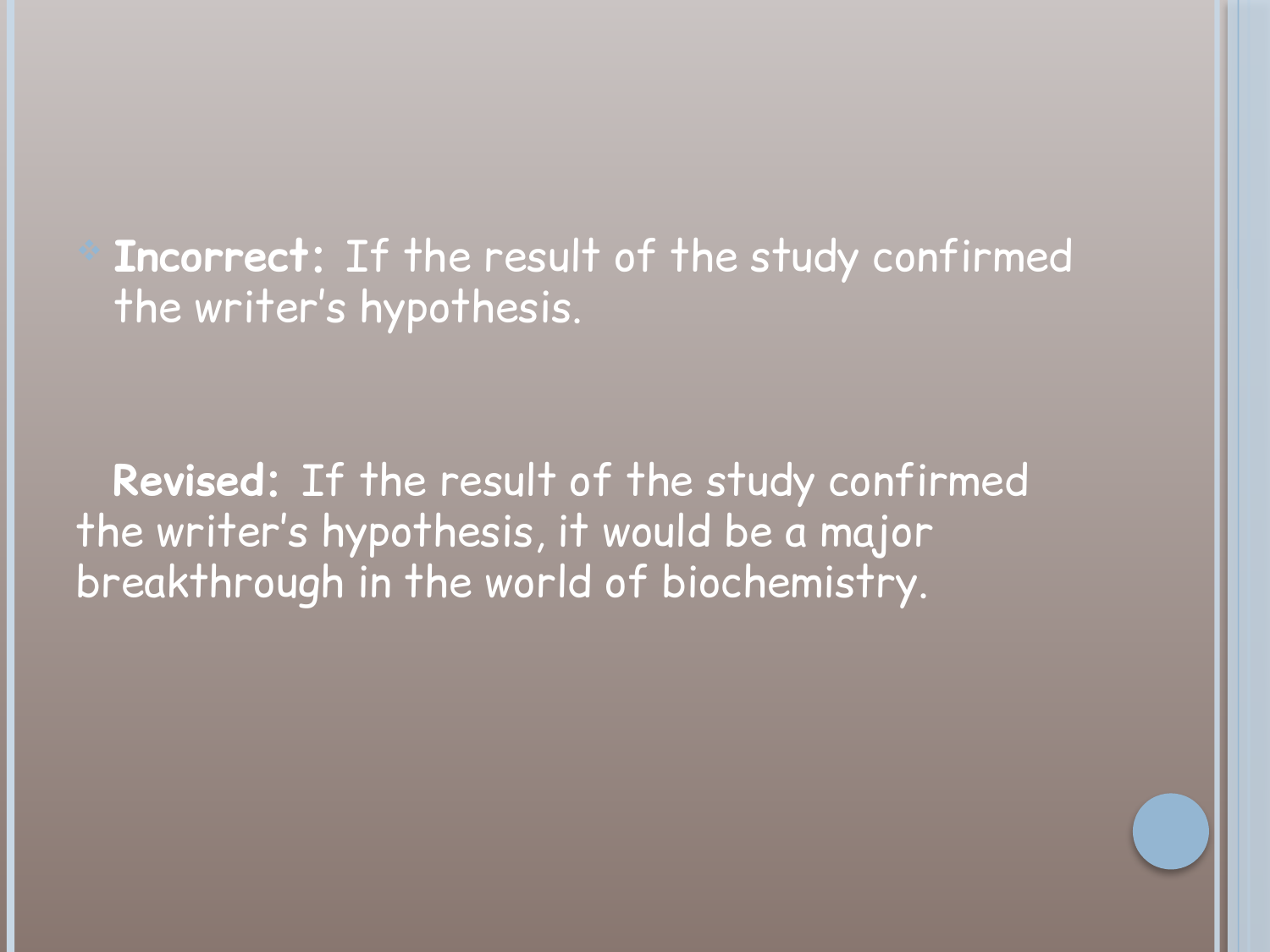

#
Incorrect: If the result of the study confirmed the writer’s hypothesis.

  Revised: If the result of the study confirmed the writer’s hypothesis, it would be a major breakthrough in the world of biochemistry.